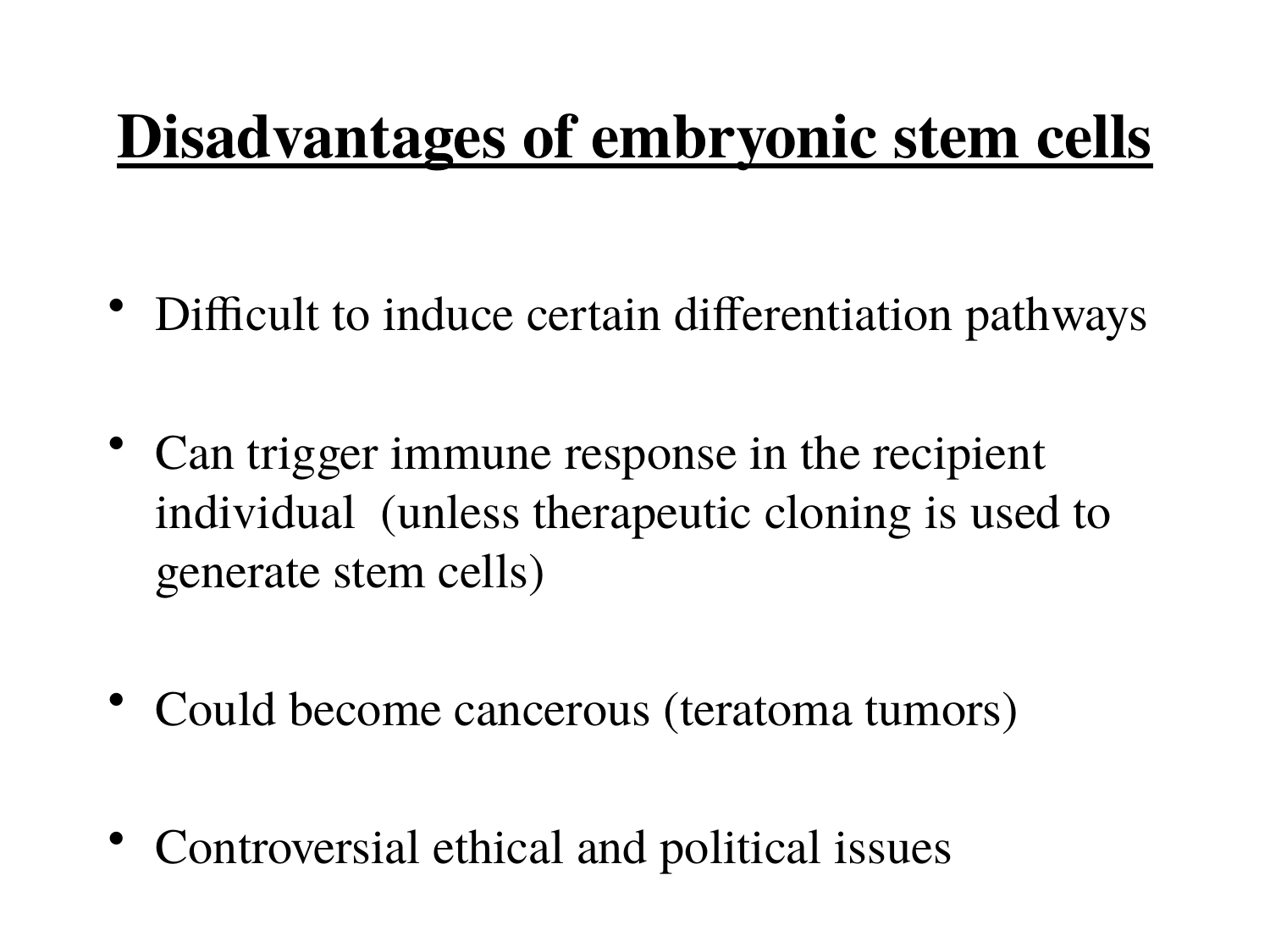

# Disadvantages of embryonic stem cells
Difficult to induce certain differentiation pathways

Can trigger immune response in the recipient individual  (unless therapeutic cloning is used to generate stem cells)

Could become cancerous (teratoma tumors)

Controversial ethical and political issues